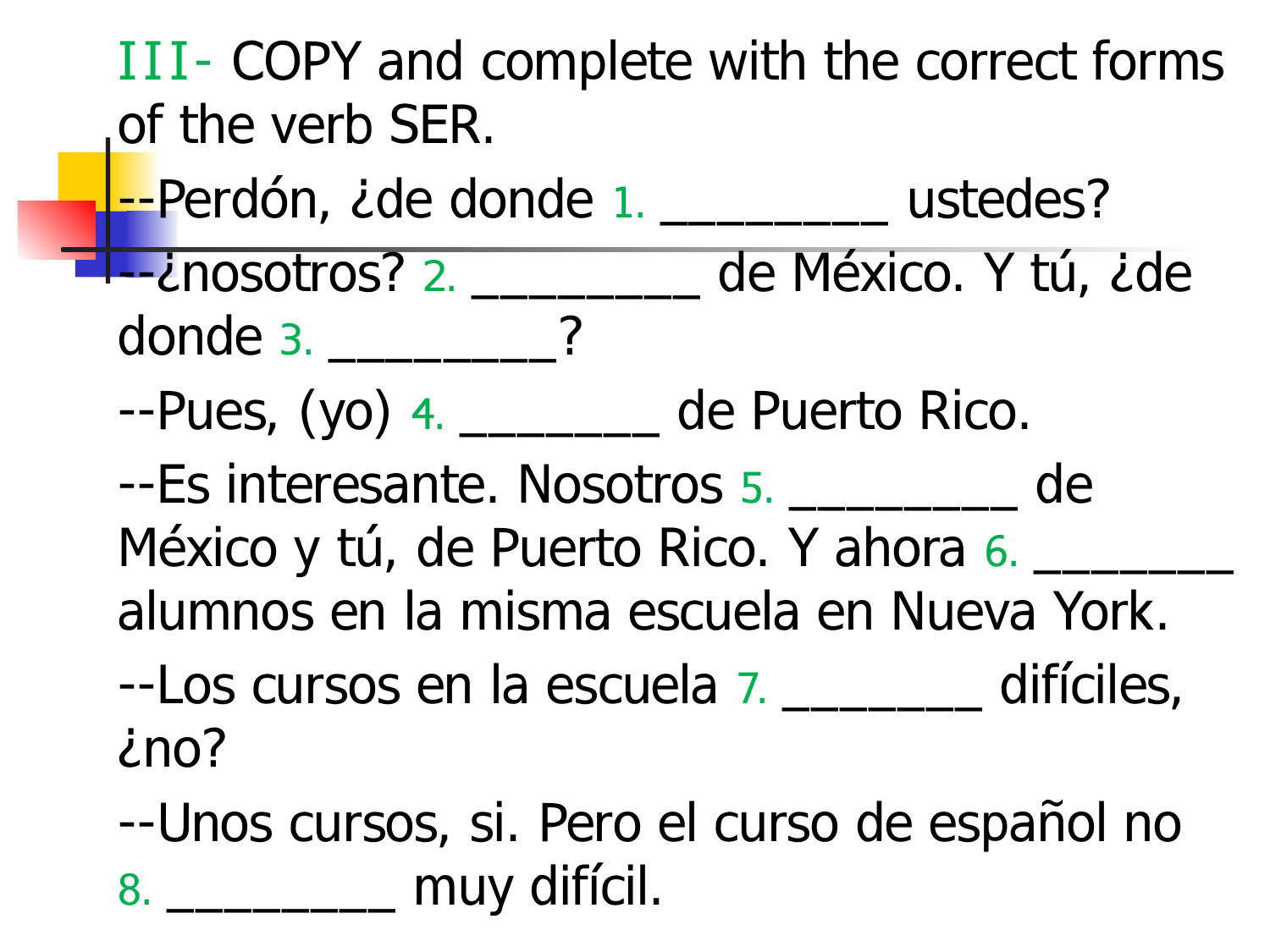

III- COPY and complete with the correct forms of the verb SER.
--Perdón, ¿de donde 1. ________ ustedes?
--¿nosotros? 2. ________ de México. Y tú, ¿de donde 3. ________?
--Pues, (yo) 4. _______ de Puerto Rico.
--Es interesante. Nosotros 5. ________ de México y tú, de Puerto Rico. Y ahora 6. _______ alumnos en la misma escuela en Nueva York.
--Los cursos en la escuela 7. _______ difíciles, ¿no?
--Unos cursos, si. Pero el curso de español no   8. ________ muy difícil.